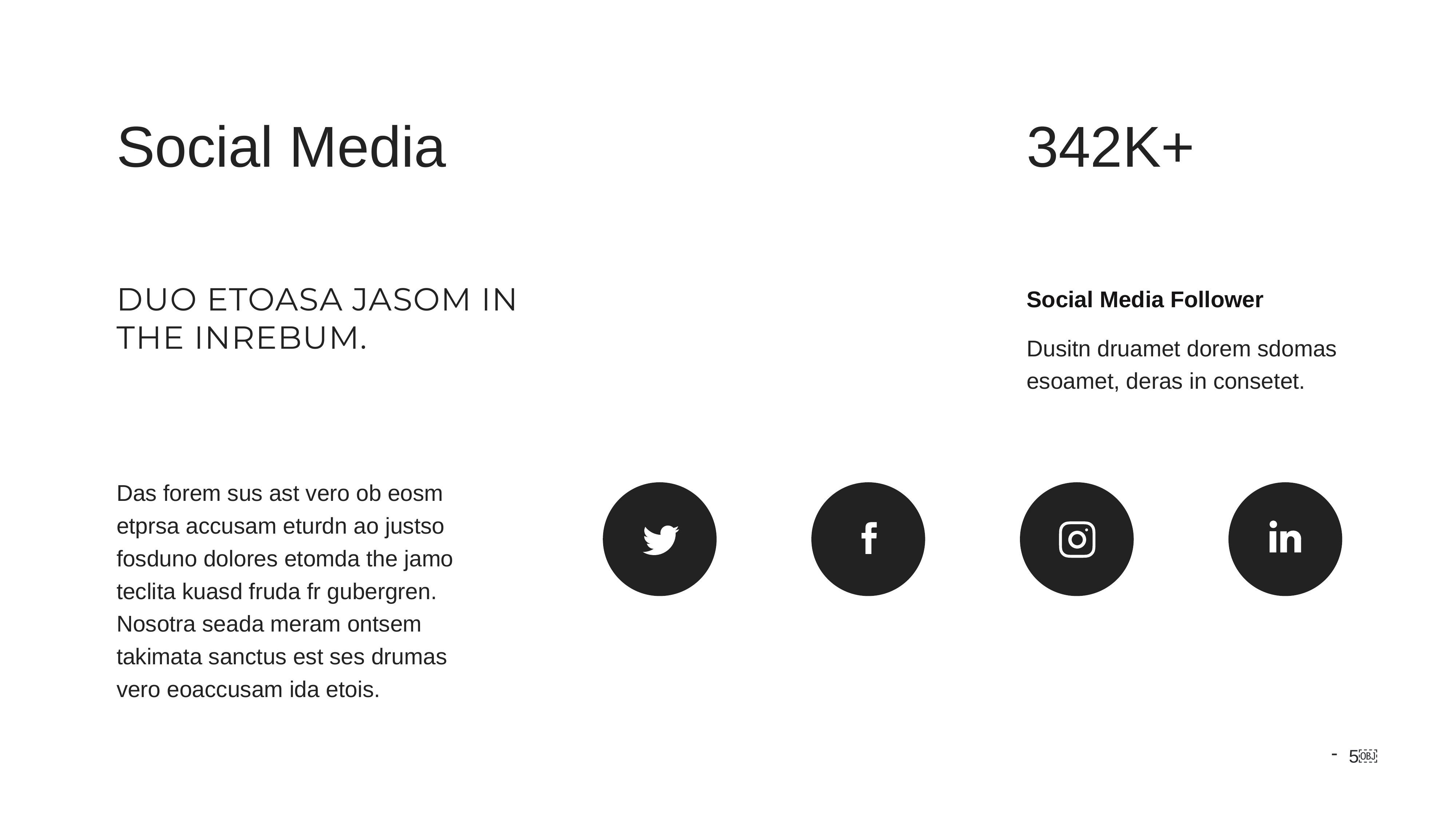

Social Media
342K+
duo etoasa jasom IN THE inrebum.
Social Media Follower
Dusitn druamet dorem sdomas
esoamet, deras in consetet.
Das forem sus ast vero ob eosm etprsa accusam eturdn ao justso fosduno dolores etomda the jamo teclita kuasd fruda fr gubergren. Nosotra seada meram ontsem takimata sanctus est ses drumas
vero eoaccusam ida etois.